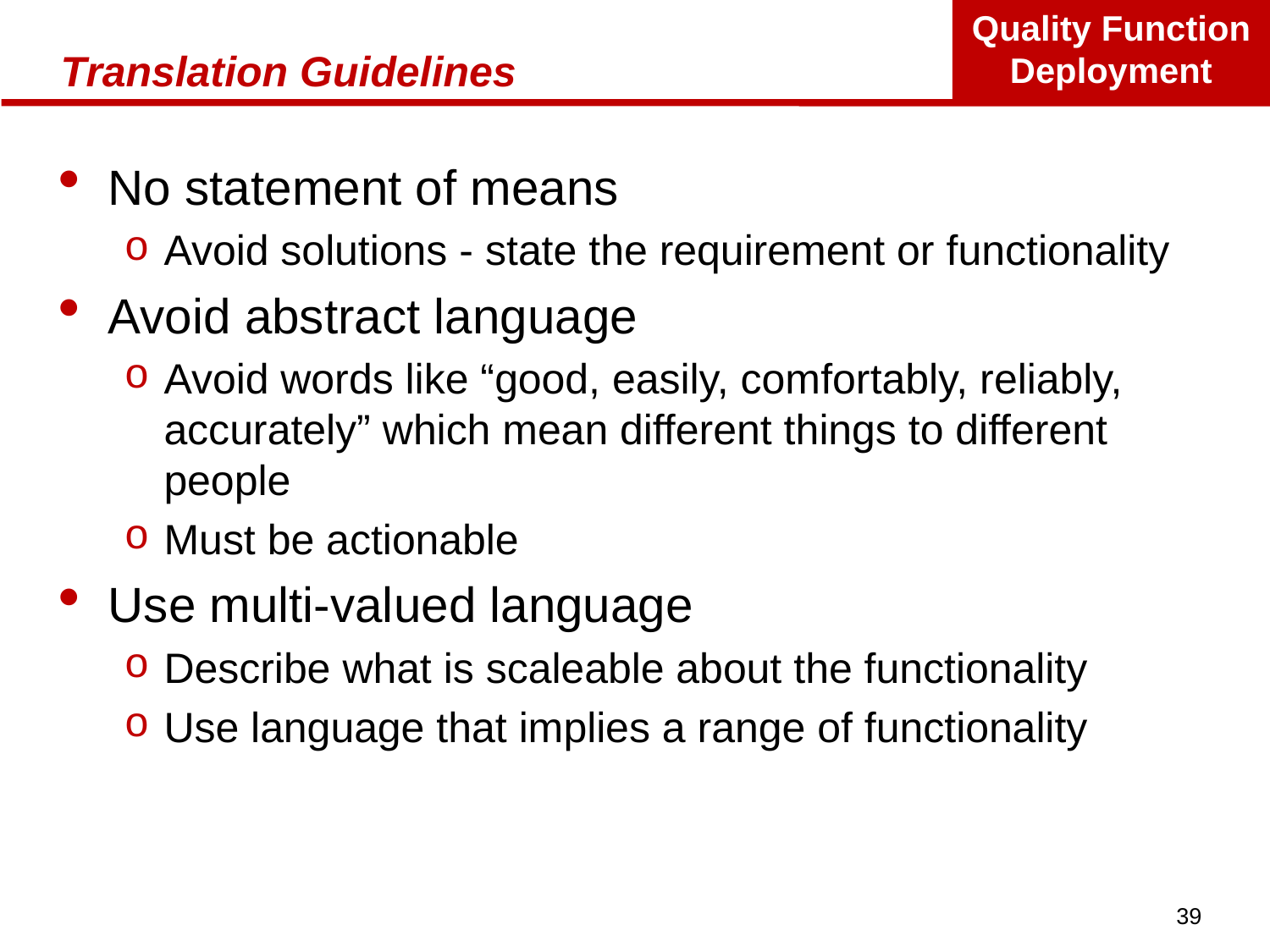

# Translation Guidelines
No statement of means
Avoid solutions - state the requirement or functionality
Avoid abstract language
Avoid words like “good, easily, comfortably, reliably, accurately” which mean different things to different people
Must be actionable
Use multi-valued language
Describe what is scaleable about the functionality
Use language that implies a range of functionality